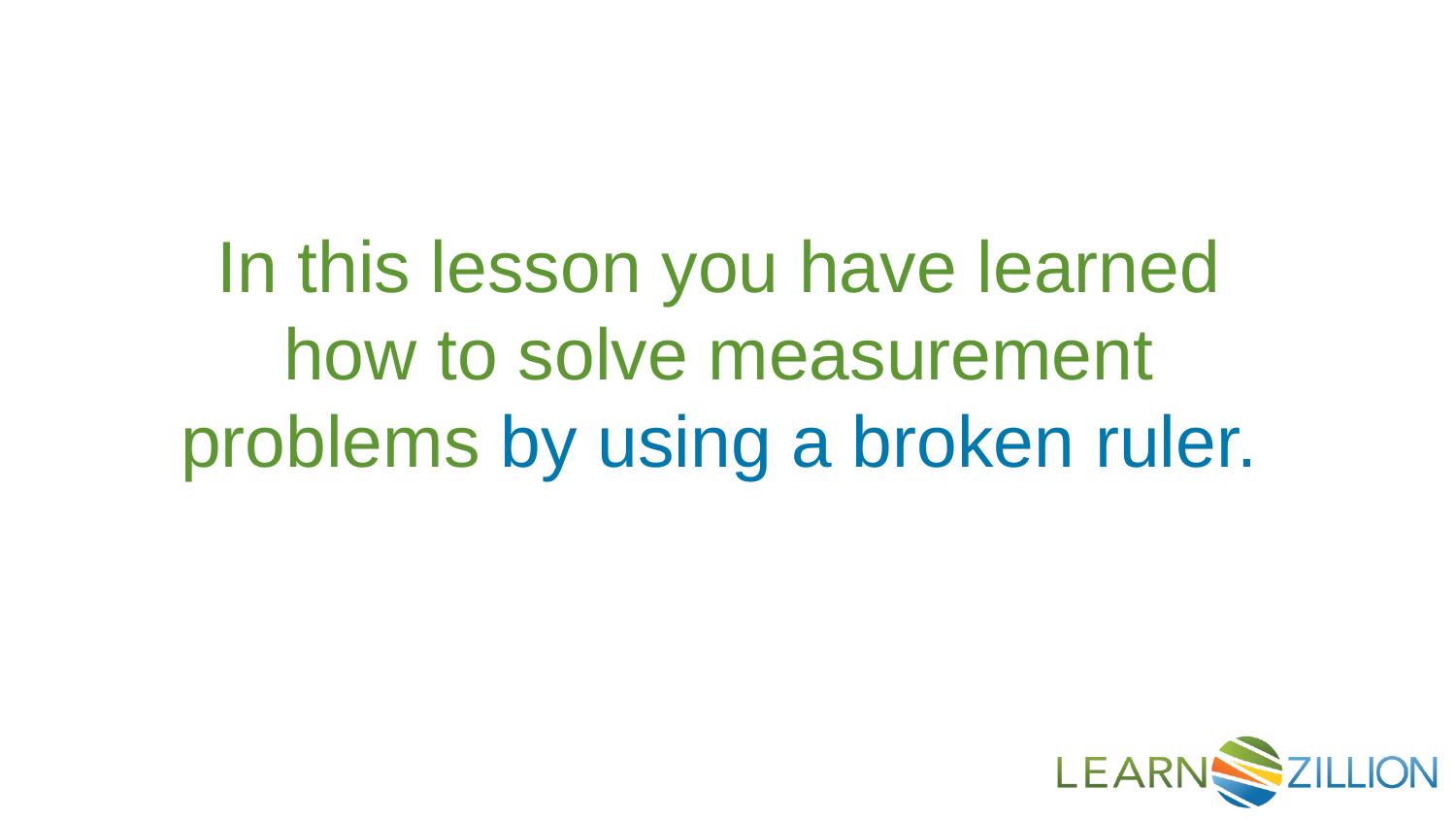

In this lesson you have learned how to solve measurement problems by using a broken ruler.